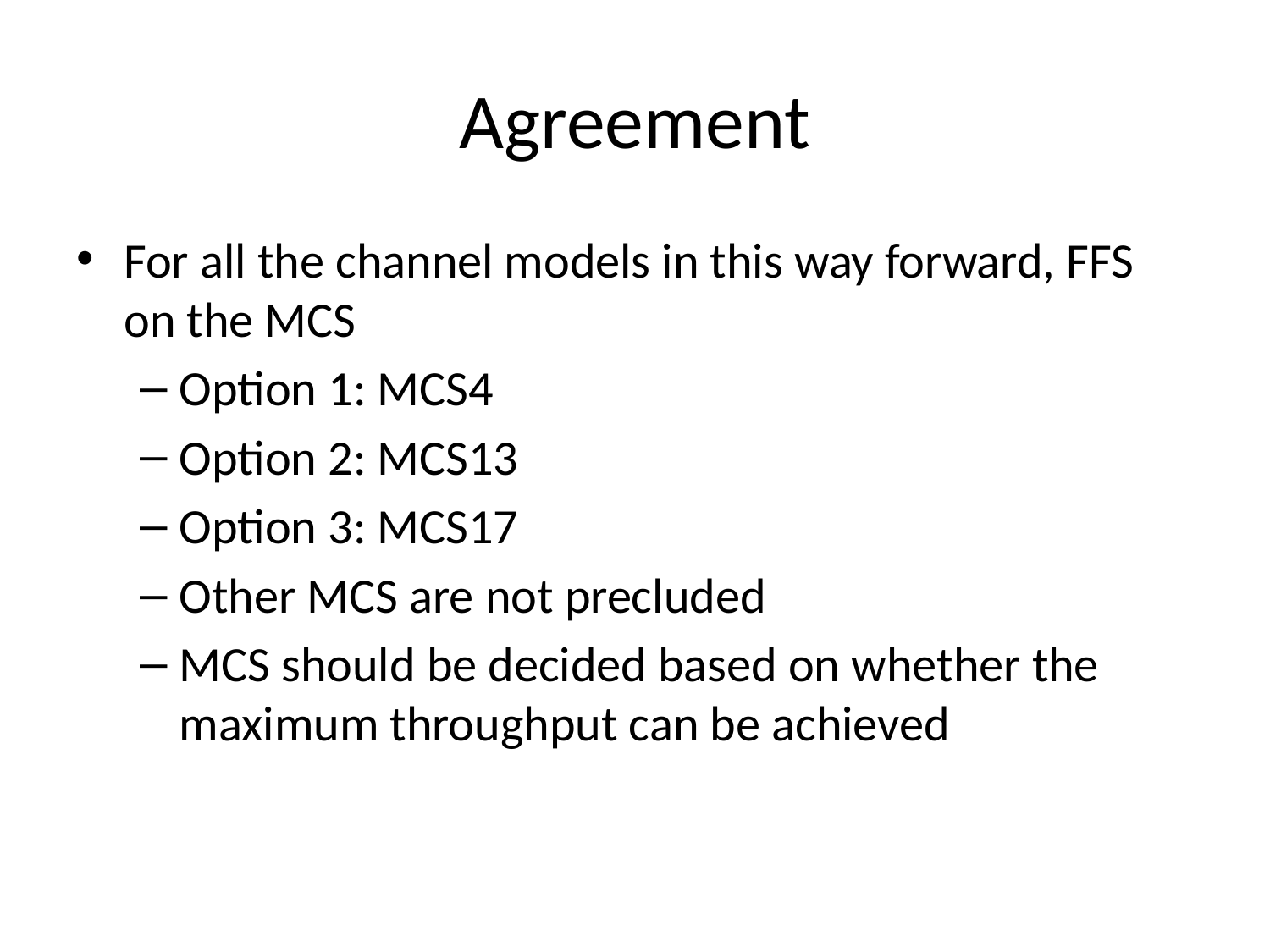

# Agreement
For all the channel models in this way forward, FFS on the MCS
Option 1: MCS4
Option 2: MCS13
Option 3: MCS17
Other MCS are not precluded
MCS should be decided based on whether the maximum throughput can be achieved